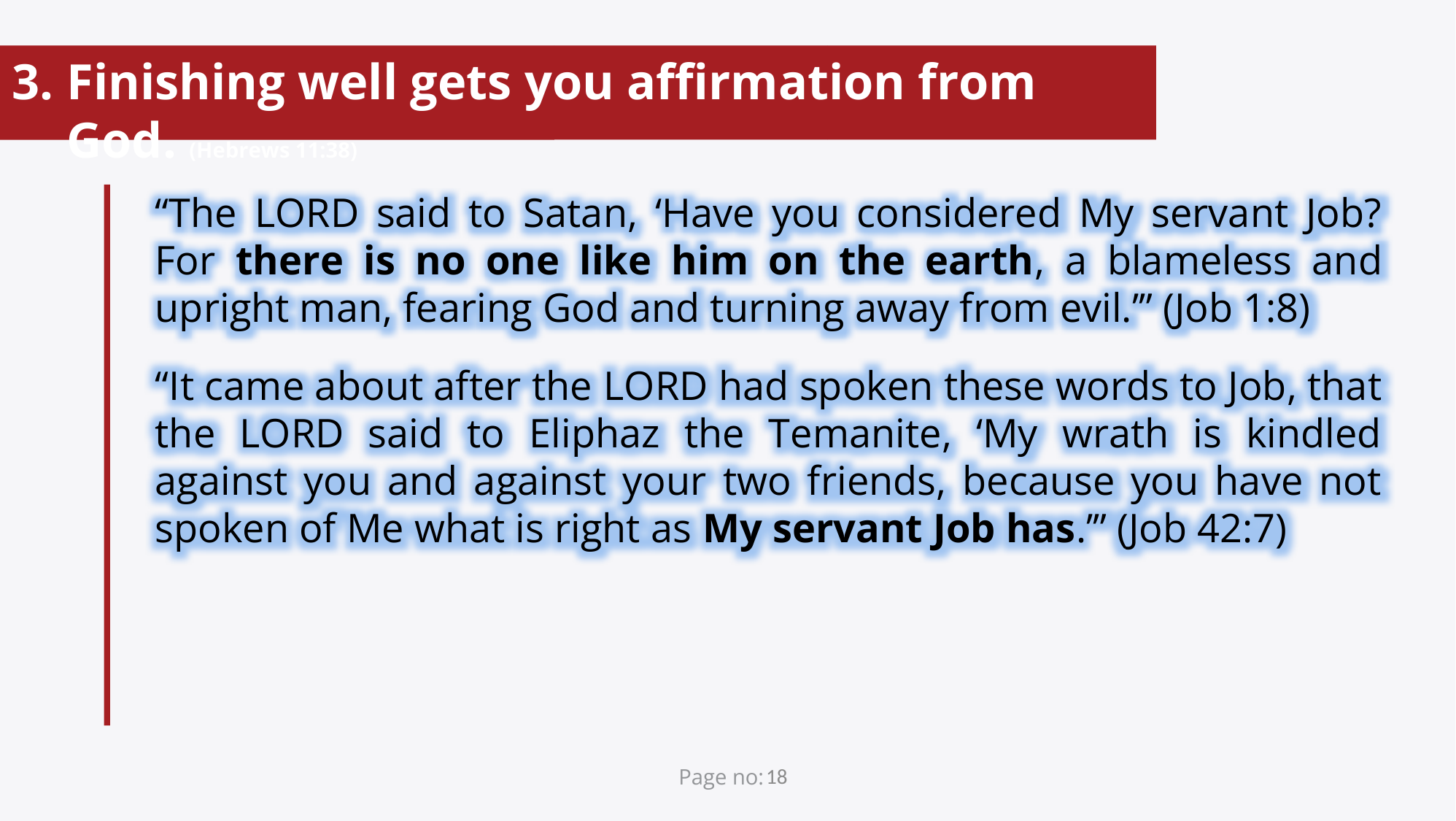

Finishing well gets you affirmation from God. (Hebrews 11:38)

“The Lord said to Satan, ‘Have you considered My servant Job? For there is no one like him on the earth, a blameless and upright man, fearing God and turning away from evil.’” (Job 1:8)
“It came about after the Lord had spoken these words to Job, that the Lord said to Eliphaz the Temanite, ‘My wrath is kindled against you and against your two friends, because you have not spoken of Me what is right as My servant Job has.’” (Job 42:7)